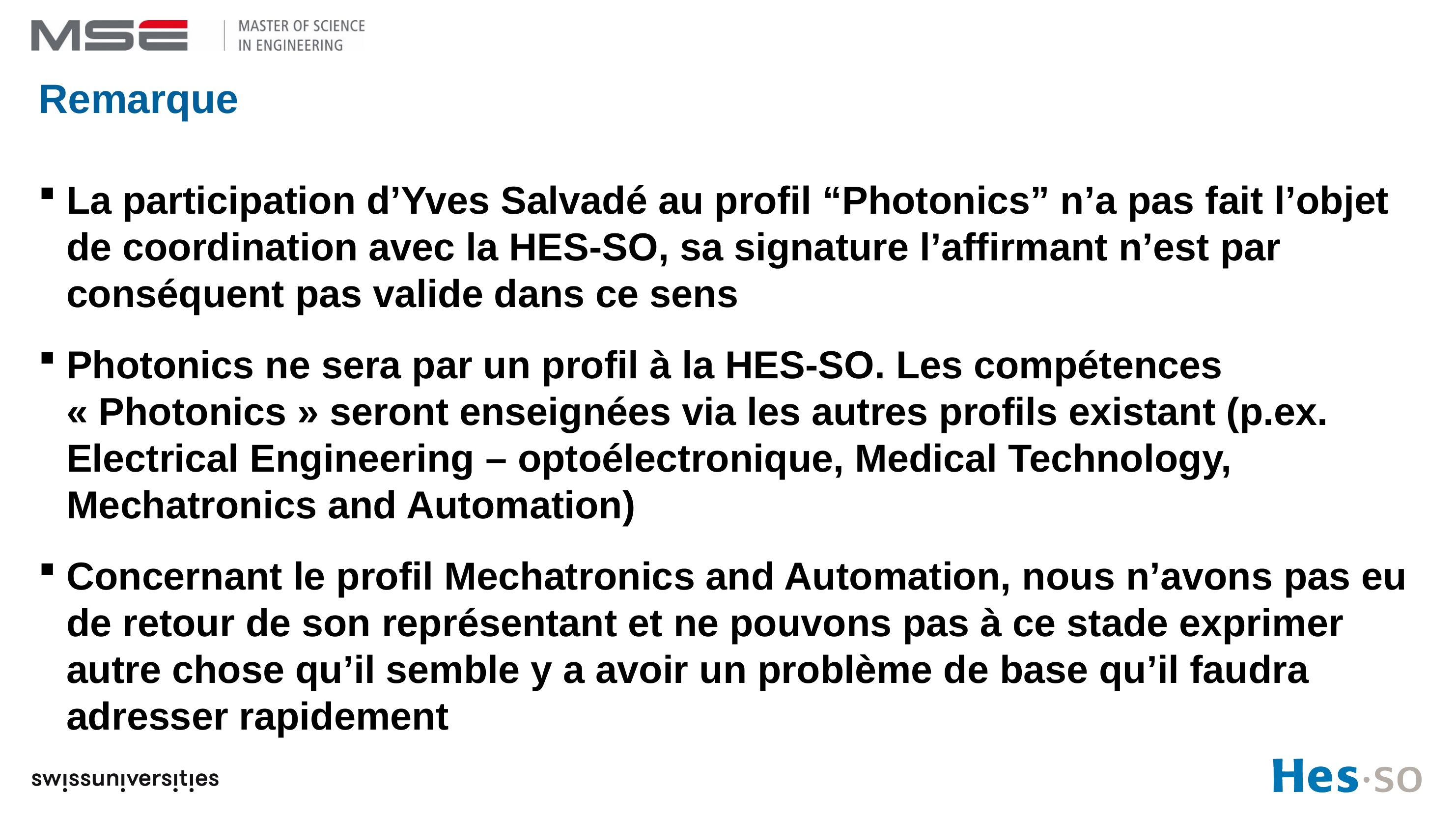

# Remarque
La participation d’Yves Salvadé au profil “Photonics” n’a pas fait l’objet de coordination avec la HES-SO, sa signature l’affirmant n’est par conséquent pas valide dans ce sens
Photonics ne sera par un profil à la HES-SO. Les compétences « Photonics » seront enseignées via les autres profils existant (p.ex. Electrical Engineering – optoélectronique, Medical Technology, Mechatronics and Automation)
Concernant le profil Mechatronics and Automation, nous n’avons pas eu de retour de son représentant et ne pouvons pas à ce stade exprimer autre chose qu’il semble y a avoir un problème de base qu’il faudra adresser rapidement